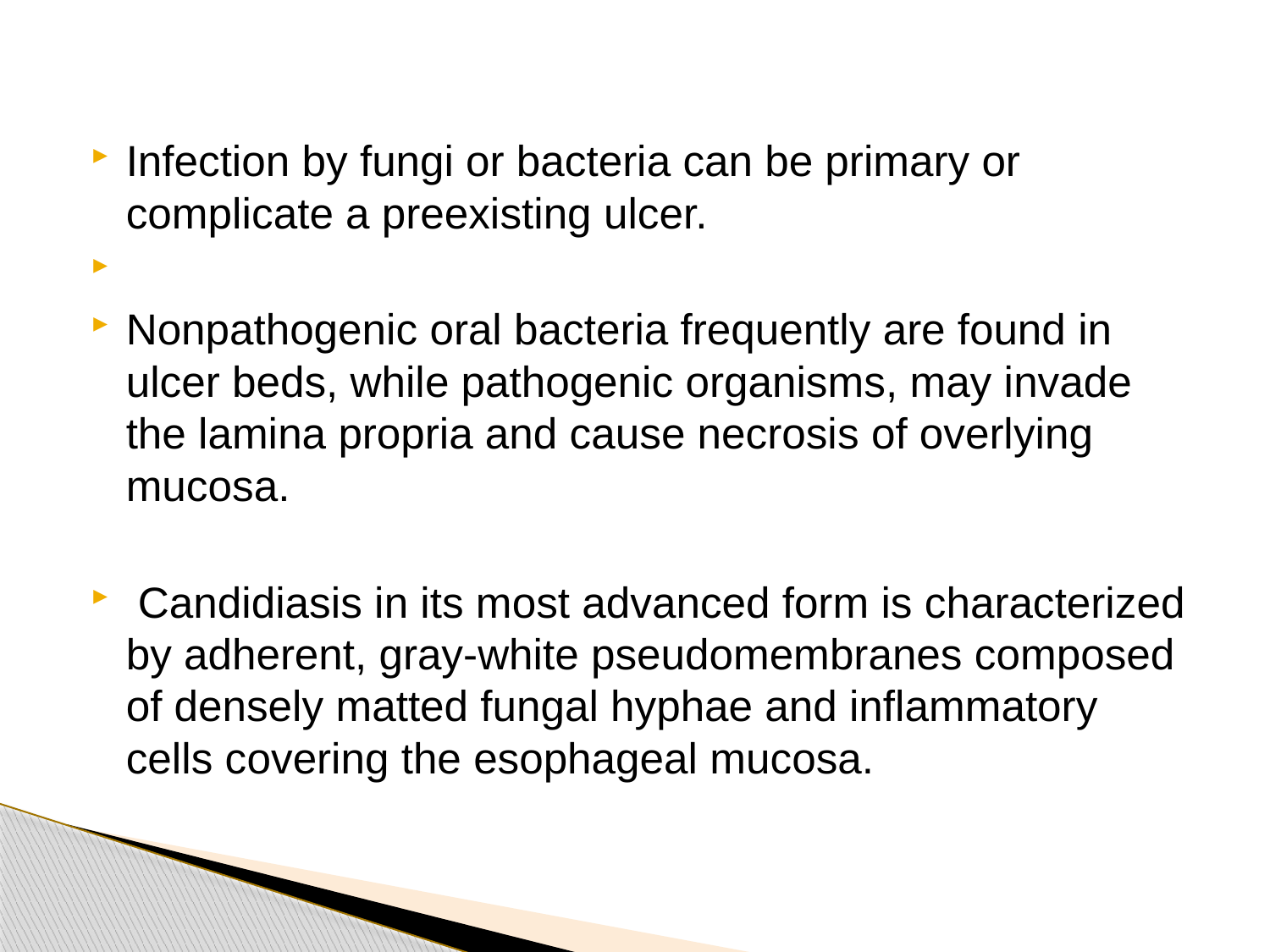

Infection by fungi or bacteria can be primary or complicate a preexisting ulcer.

Nonpathogenic oral bacteria frequently are found in ulcer beds, while pathogenic organisms, may invade the lamina propria and cause necrosis of overlying mucosa.

 Candidiasis in its most advanced form is characterized by adherent, gray-white pseudomembranes composed of densely matted fungal hyphae and inflammatory cells covering the esophageal mucosa.